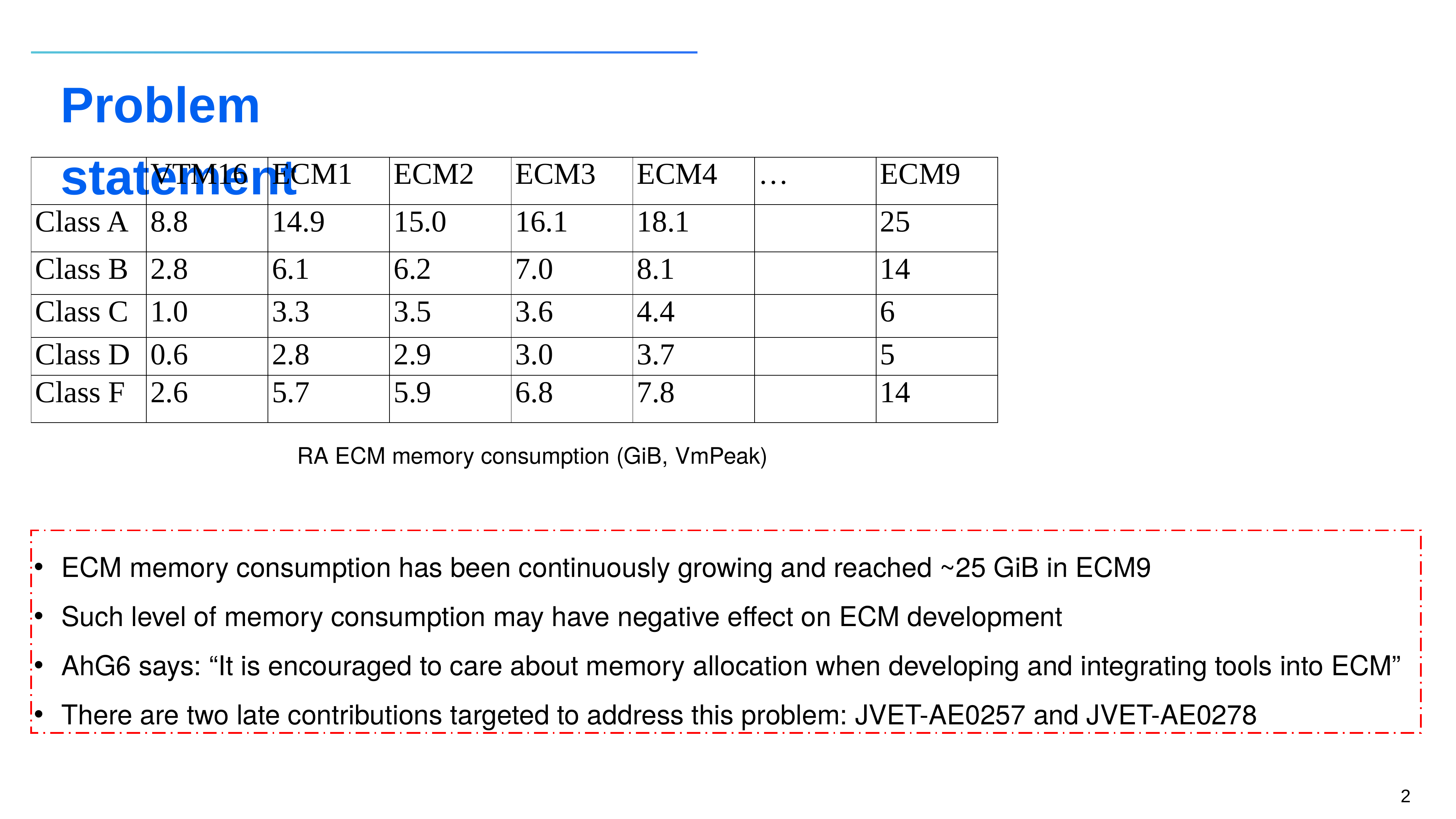

Problem statement
|  | VTM16 | ECM1 | ECM2 | ECM3 | ECM4 | … | ECM9 |
| --- | --- | --- | --- | --- | --- | --- | --- |
| Class A | 8.8 | 14.9 | 15.0 | 16.1 | 18.1 |  | 25 |
| Class B | 2.8 | 6.1 | 6.2 | 7.0 | 8.1 |  | 14 |
| Class C | 1.0 | 3.3 | 3.5 | 3.6 | 4.4 |  | 6 |
| Class D | 0.6 | 2.8 | 2.9 | 3.0 | 3.7 |  | 5 |
| Class F | 2.6 | 5.7 | 5.9 | 6.8 | 7.8 |  | 14 |
RA ECM memory consumption (GiB, VmPeak)
ECM memory consumption has been continuously growing and reached ~25 GiB in ECM9
Such level of memory consumption may have negative effect on ECM development
AhG6 says: “It is encouraged to care about memory allocation when developing and integrating tools into ECM”
There are two late contributions targeted to address this problem: JVET-AE0257 and JVET-AE0278
2